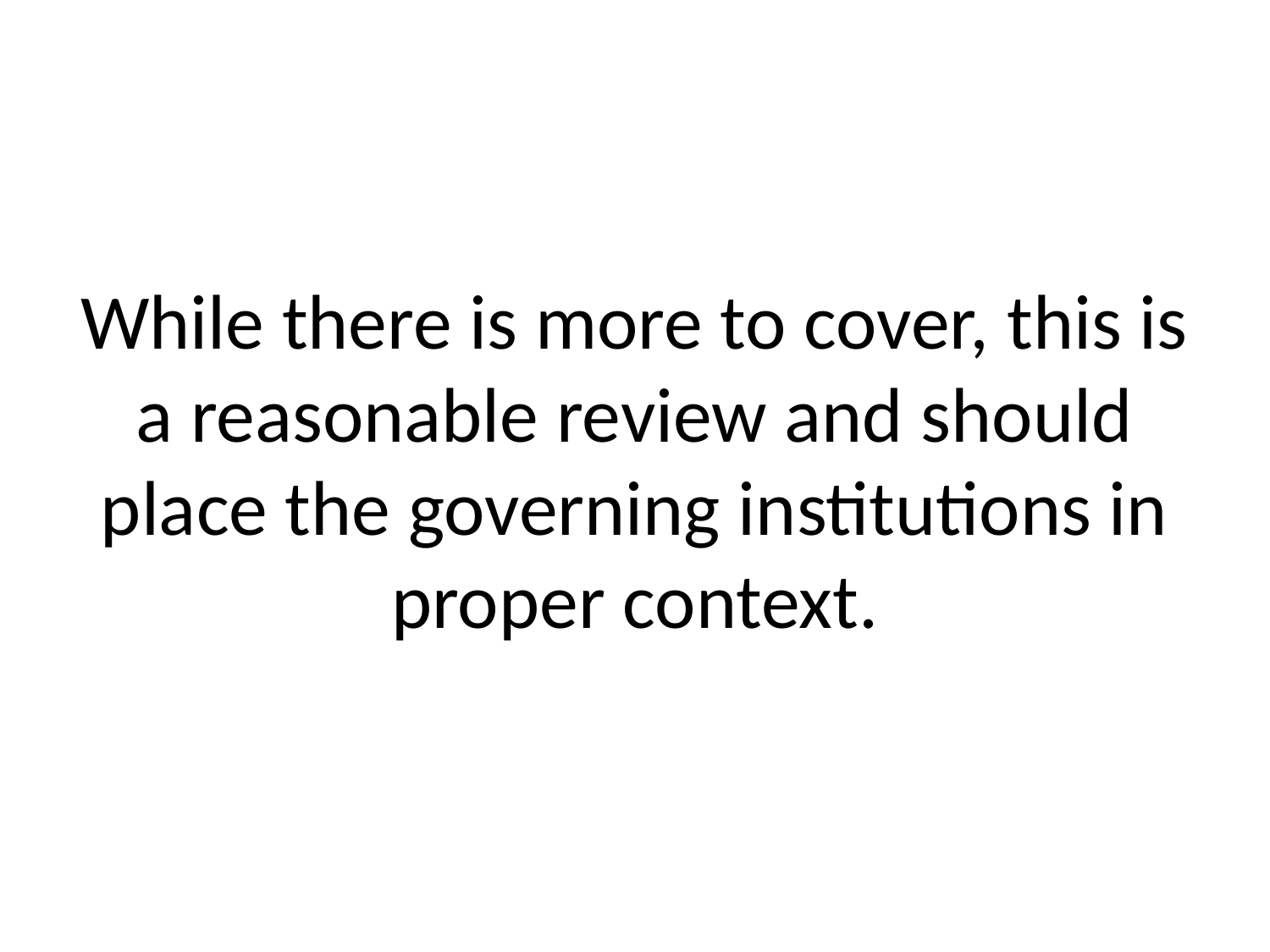

# While there is more to cover, this is a reasonable review and should place the governing institutions in proper context.